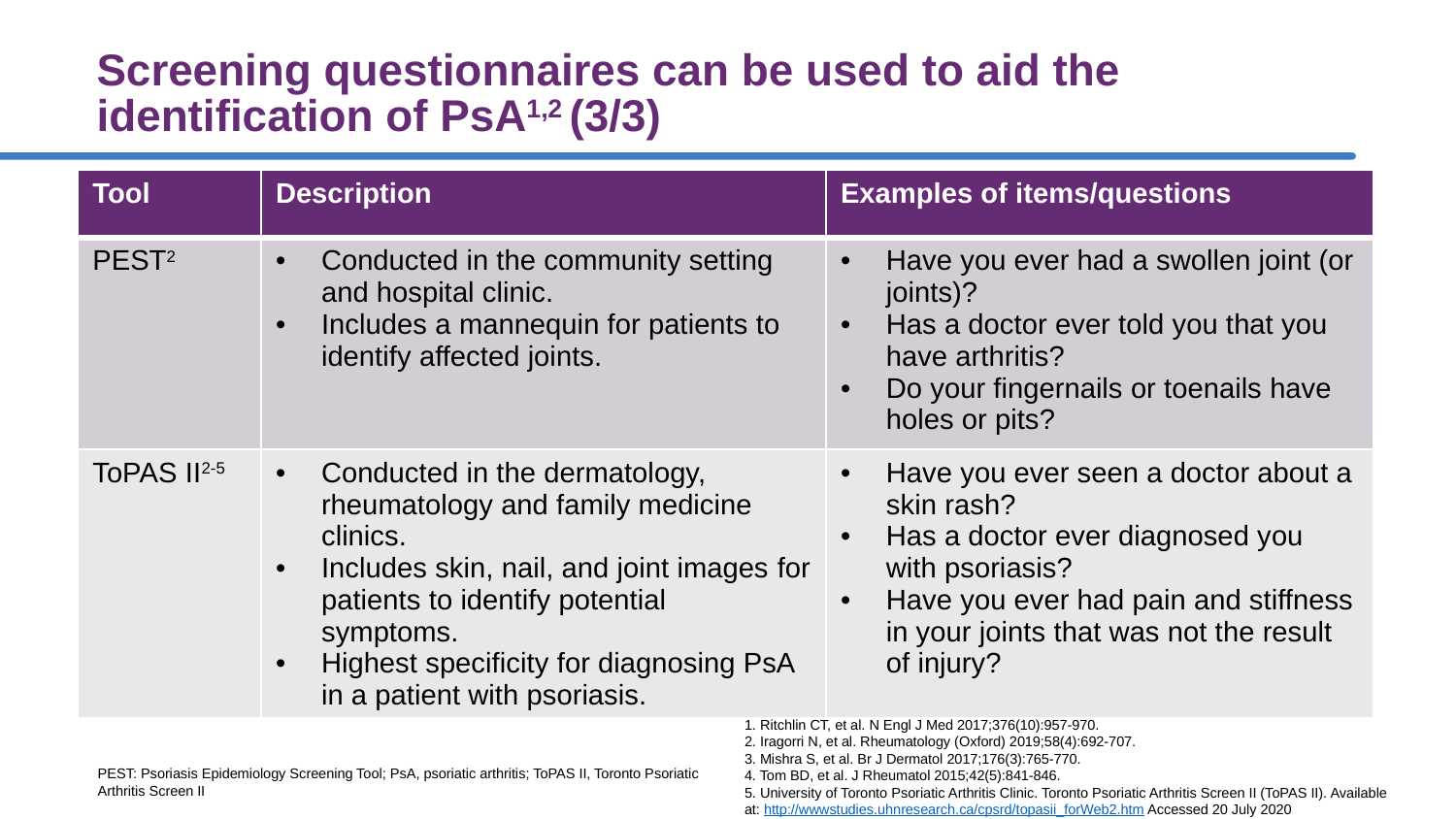

# Screening questionnaires can be used to aid the identification of PsA1,2 (3/3)
| Tool | Description | Examples of items/questions |
| --- | --- | --- |
| PEST2 | Conducted in the community setting and hospital clinic. Includes a mannequin for patients to identify affected joints. | Have you ever had a swollen joint (or joints)? Has a doctor ever told you that you have arthritis? Do your fingernails or toenails have holes or pits? |
| ToPAS II2-5 | Conducted in the dermatology, rheumatology and family medicine clinics. Includes skin, nail, and joint images for patients to identify potential symptoms. Highest specificity for diagnosing PsA in a patient with psoriasis. | Have you ever seen a doctor about a skin rash? Has a doctor ever diagnosed you with psoriasis? Have you ever had pain and stiffness in your joints that was not the result of injury? |
1. Ritchlin CT, et al. N Engl J Med 2017;376(10):957-970.
2. Iragorri N, et al. Rheumatology (Oxford) 2019;58(4):692-707.
3. Mishra S, et al. Br J Dermatol 2017;176(3):765-770.
4. Tom BD, et al. J Rheumatol 2015;42(5):841-846.
5. University of Toronto Psoriatic Arthritis Clinic. Toronto Psoriatic Arthritis Screen II (ToPAS II). Available at: http://wwwstudies.uhnresearch.ca/cpsrd/topasii_forWeb2.htm Accessed 20 July 2020

PEST: Psoriasis Epidemiology Screening Tool; PsA, psoriatic arthritis; ToPAS II, Toronto Psoriatic Arthritis Screen II